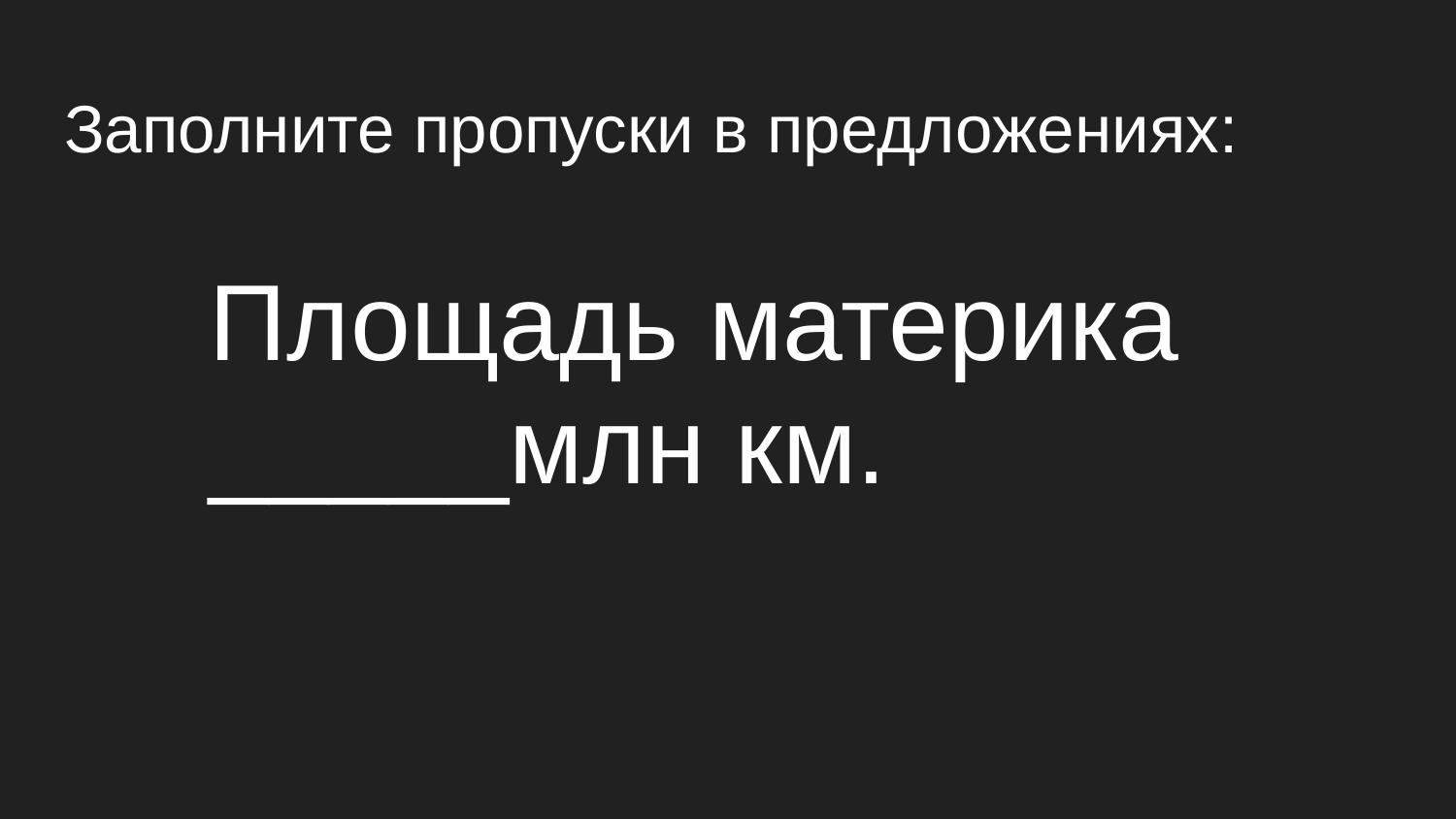

# Заполните пропуски в предложениях:
Площадь материка _____млн км.